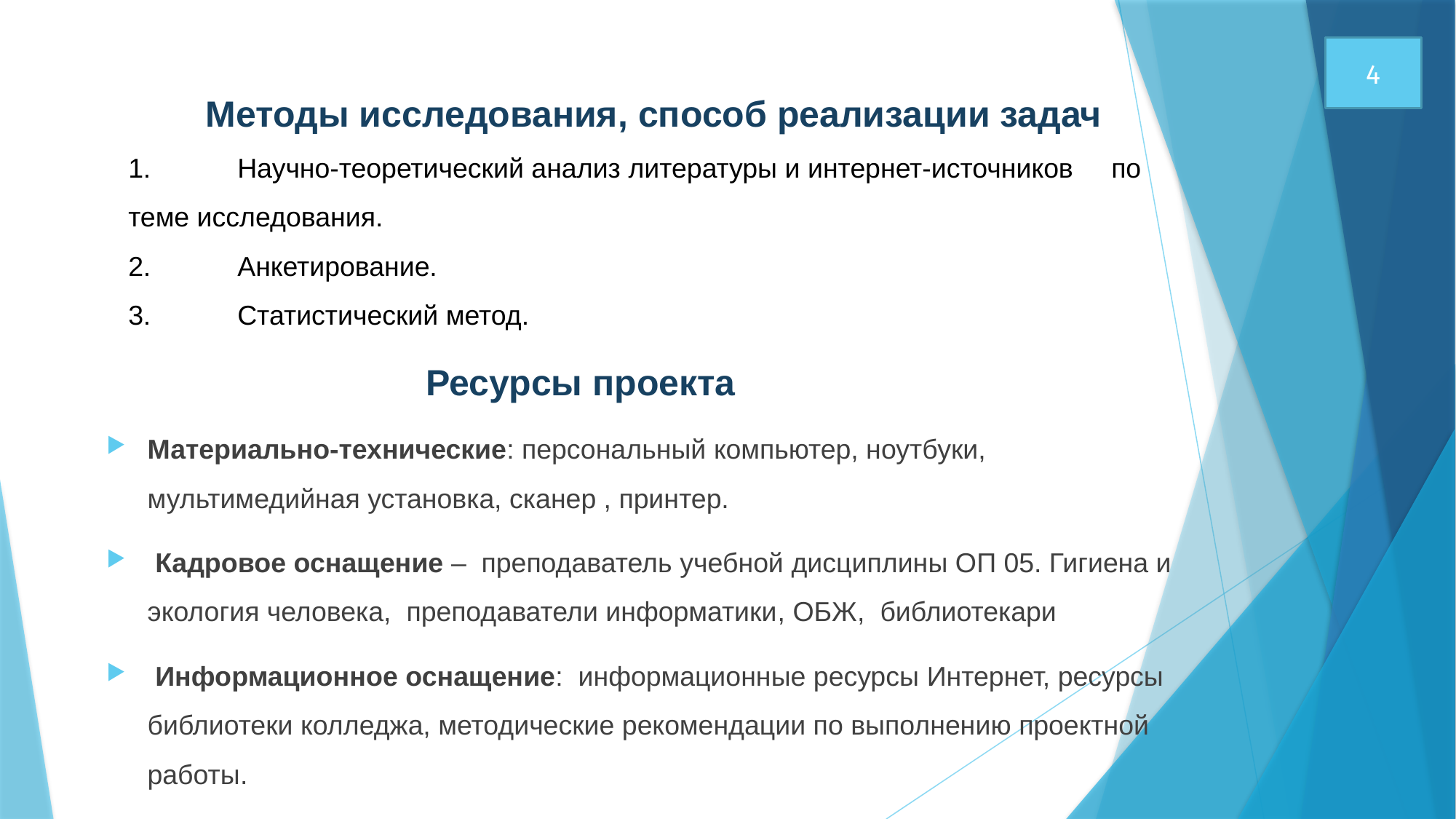

4
Методы исследования, способ реализации задач
1.	Научно-теоретический анализ литературы и интернет-источников     по теме исследования.
2.	Анкетирование.
3.	Статистический метод.

# Ресурсы проекта
Материально-технические: персональный компьютер, ноутбуки, мультимедийная установка, сканер , принтер.
 Кадровое оснащение –  преподаватель учебной дисциплины ОП 05. Гигиена и экология человека,  преподаватели информатики, ОБЖ,  библиотекари
 Информационное оснащение:  информационные ресурсы Интернет, ресурсы  библиотеки колледжа, методические рекомендации по выполнению проектной работы.